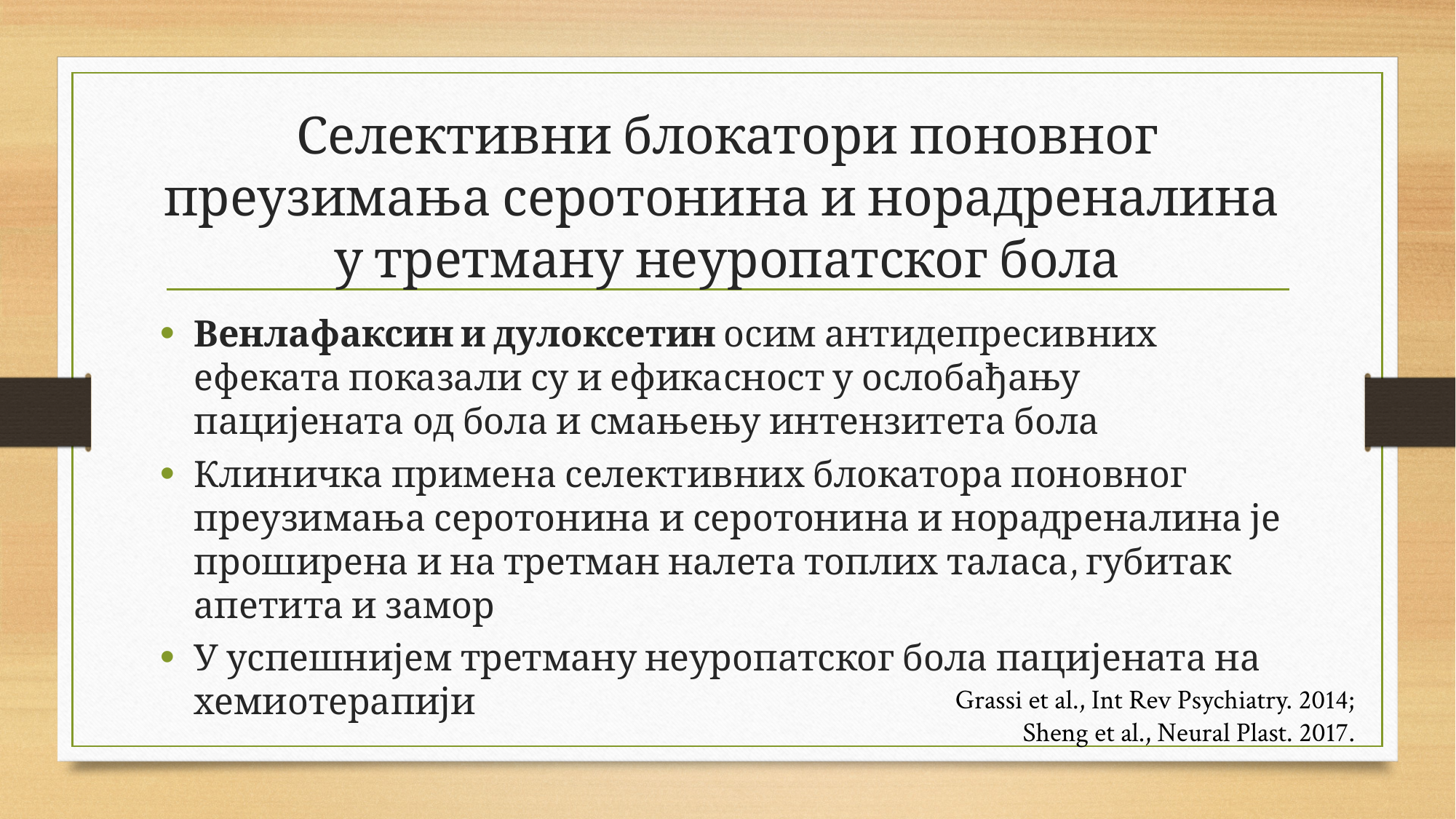

# Селективни блокатори поновног преузимања серотонина и норадреналина у третману неуропатског бола
Венлафаксин и дулоксетин осим антидепресивних ефеката показали су и ефикасност у ослобађању пацијената од бола и смањењу интензитета бола
Клиничка примена селективних блокатора поновног преузимања серотонина и серотонина и норадреналина је проширена и на третман налета топлих таласа, губитак апетита и замор
У успешнијем третману неуропатског бола пацијената на хемиотерапији
Grassi et al., Int Rev Psychiatry. 2014; Sheng et al., Neural Plast. 2017.